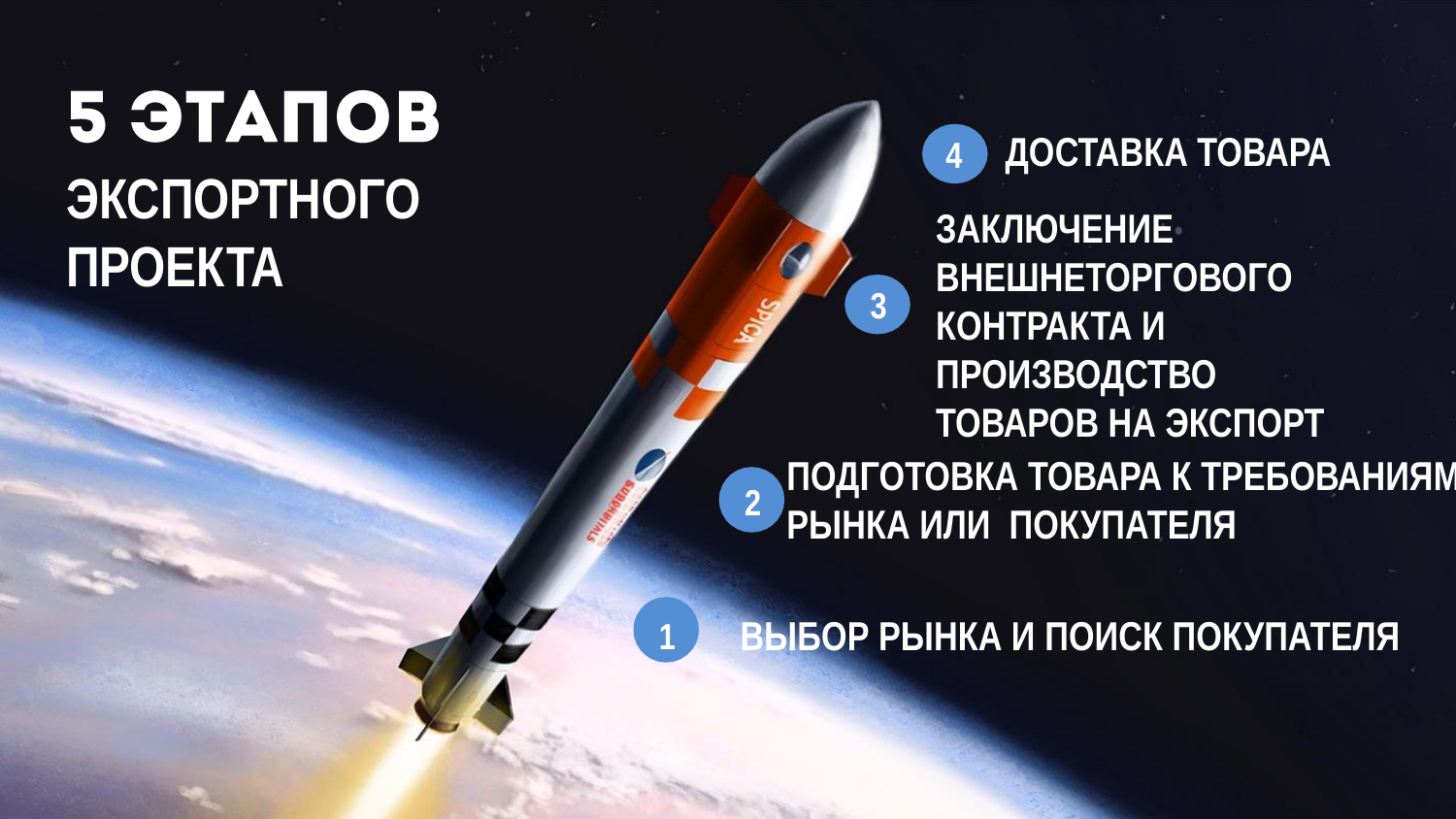

Доставка товара
4
# экспортного проекта
Заключение внешнеторгового контракта и
производство товаров на экспорт

3
Подготовка товара к требованиям рынка или  покупателя

2

Выбор рынка и поиск покупателя
1